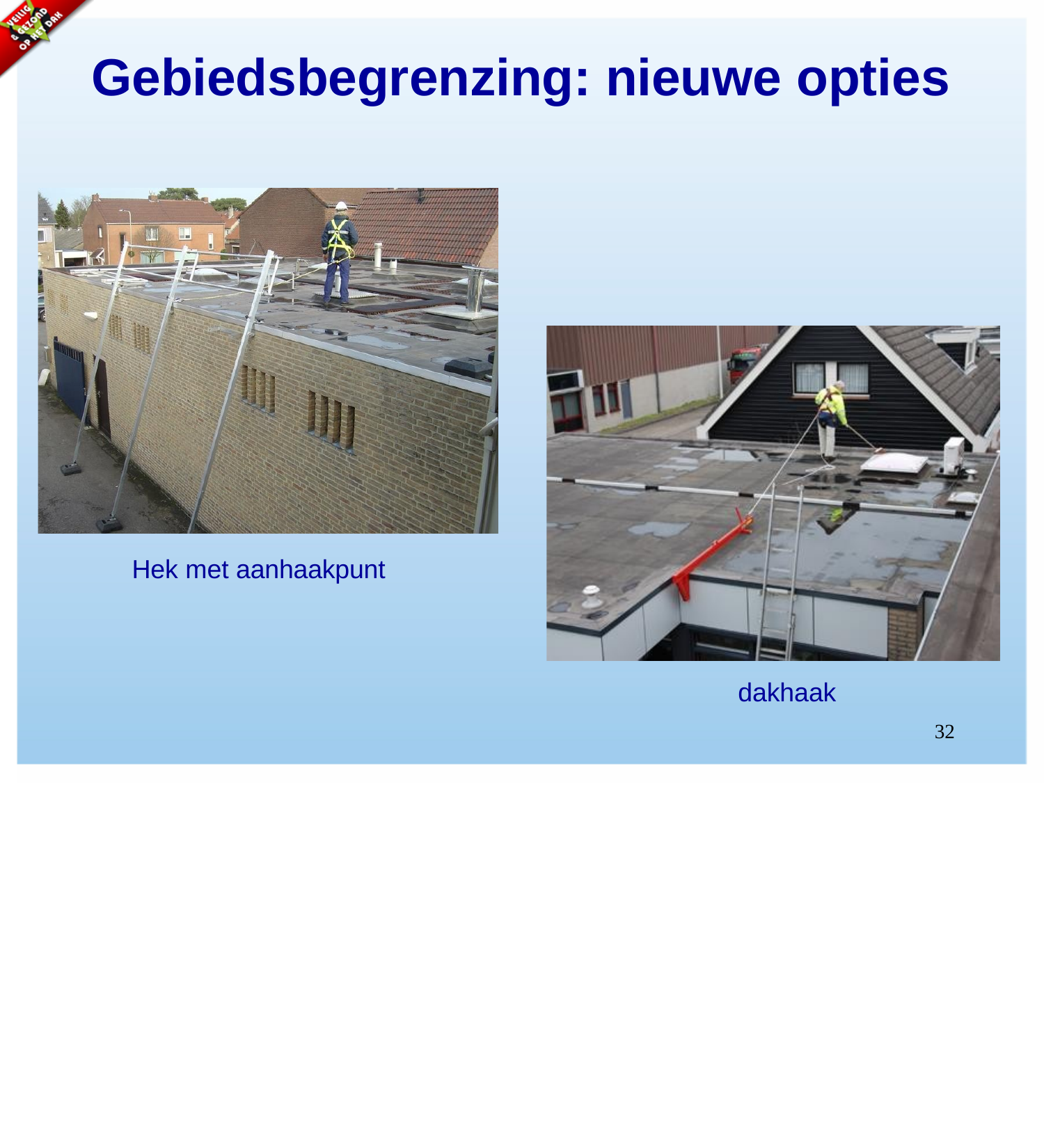

# Gebiedsbegrenzing: nieuwe opties

Hek met aanhaakpunt
dakhaak
32